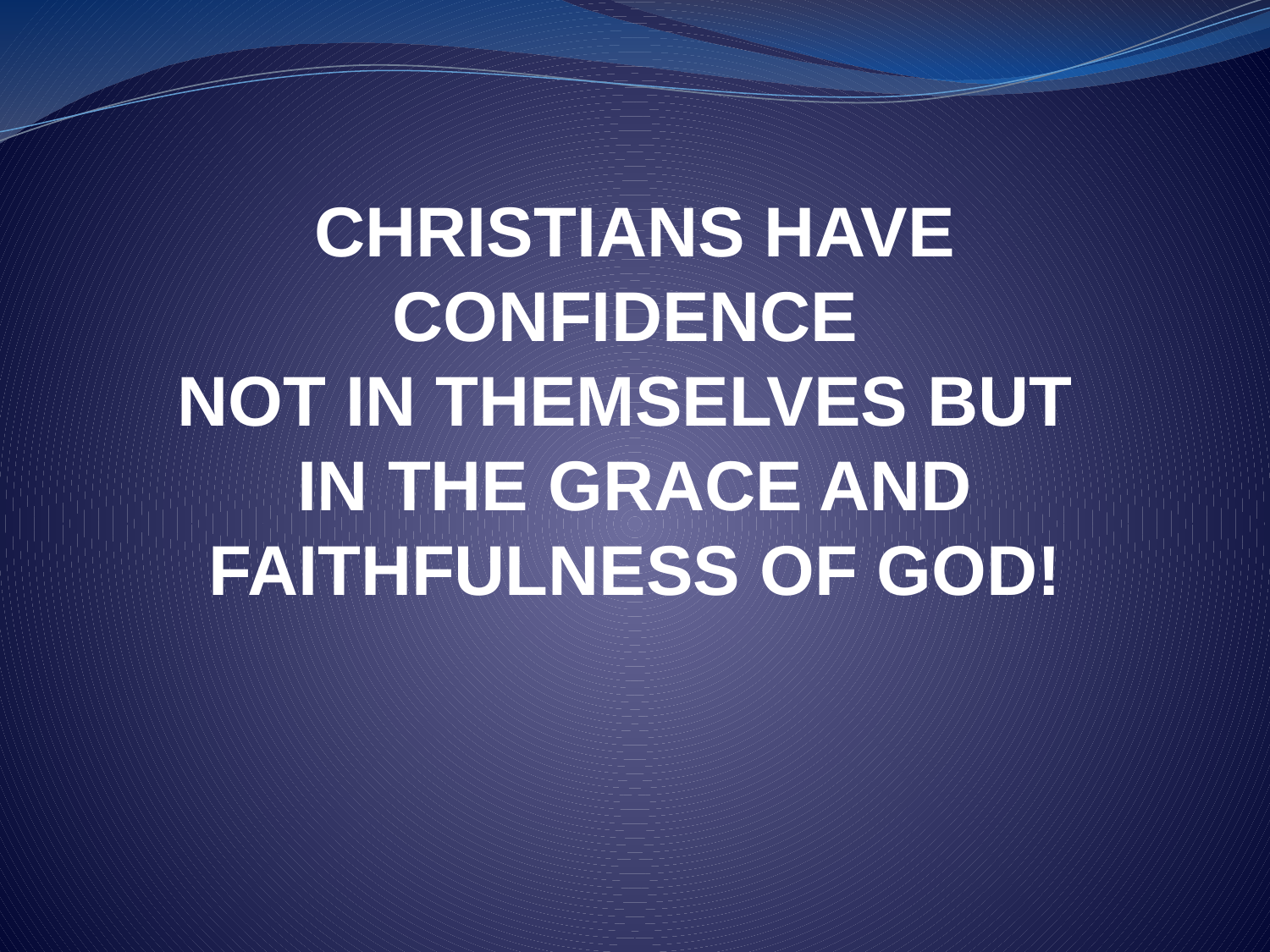

CHRISTIANS HAVE CONFIDENCE
NOT IN THEMSELVES BUT
IN THE GRACE AND FAITHFULNESS OF GOD!